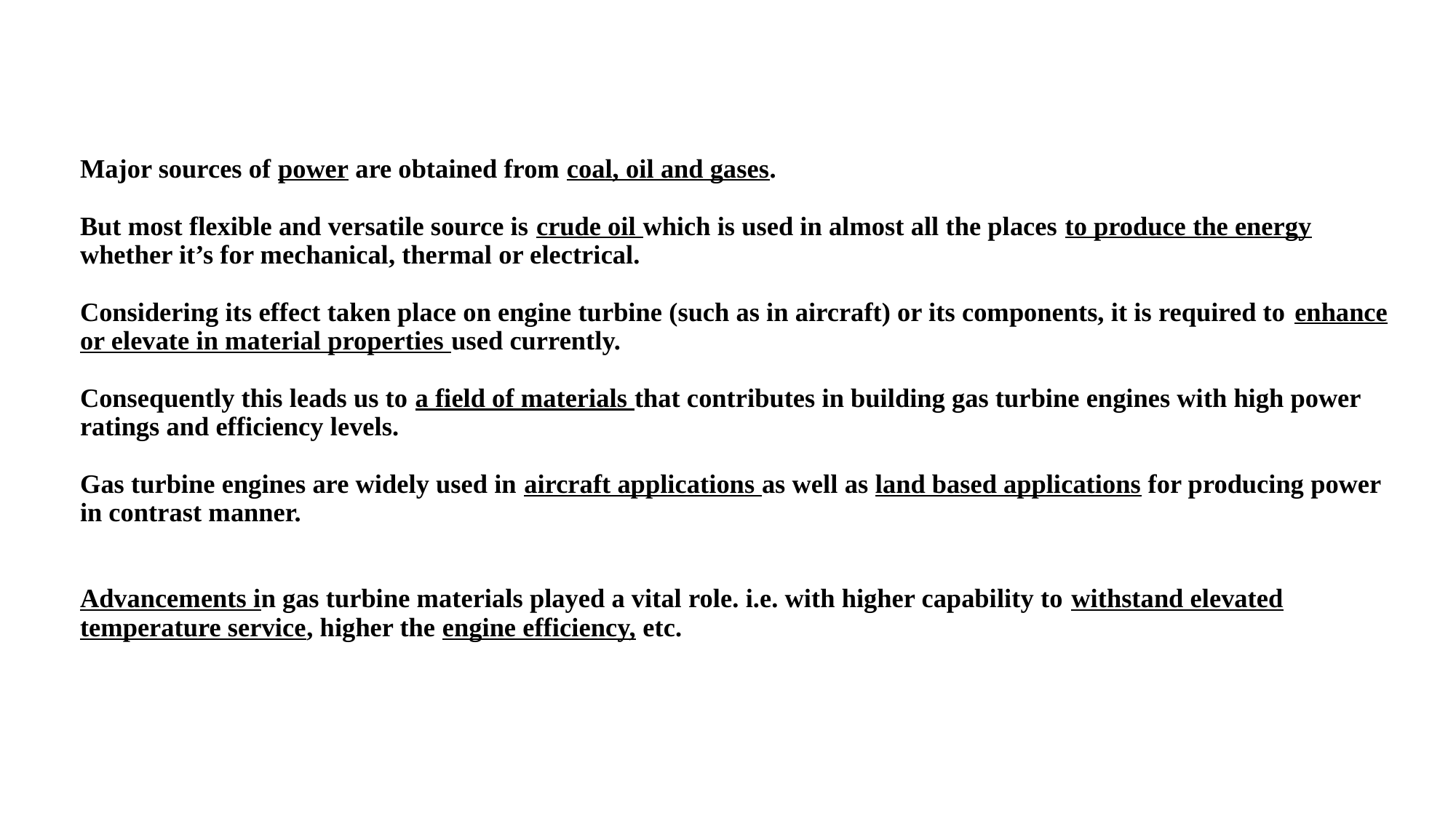

# Major sources of power are obtained from coal, oil and gases. But most flexible and versatile source is crude oil which is used in almost all the places to produce the energy whether it’s for mechanical, thermal or electrical. Considering its effect taken place on engine turbine (such as in aircraft) or its components, it is required to enhance or elevate in material properties used currently. Consequently this leads us to a field of materials that contributes in building gas turbine engines with high power ratings and efficiency levels. Gas turbine engines are widely used in aircraft applications as well as land based applications for producing power in contrast manner. Advancements in gas turbine materials played a vital role. i.e. with higher capability to withstand elevated temperature service, higher the engine efficiency, etc.